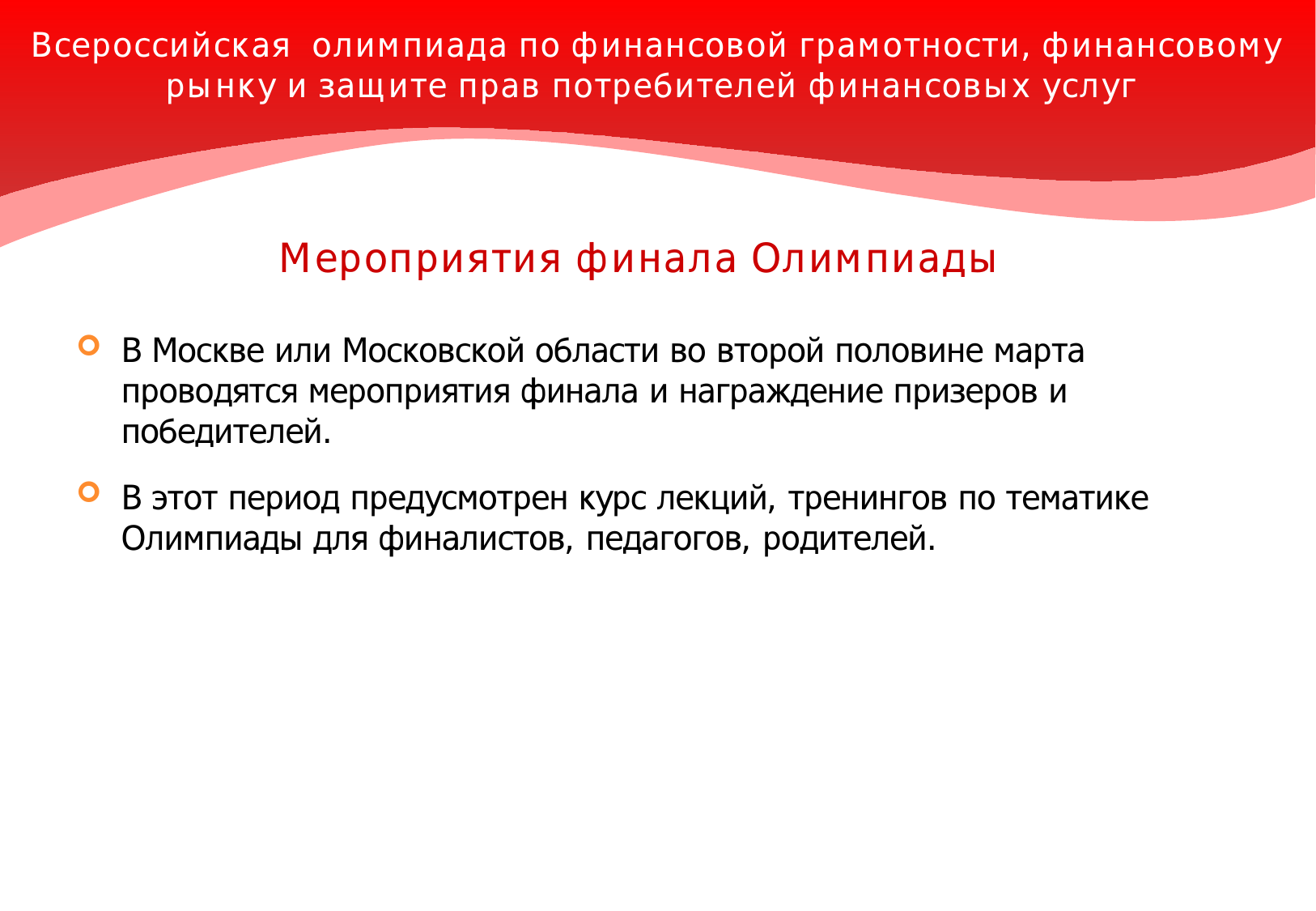

Всероссийская  олимпиада по финансовой грамотности, финансовому рынку и защите прав потребителей финансовых услуг
Мероприятия финала Олимпиады
В Москве или Московской области во второй половине марта проводятся мероприятия финала и награждение призеров и победителей.

В этот период предусмотрен курс лекций, тренингов по тематике Олимпиады для финалистов, педагогов, родителей.